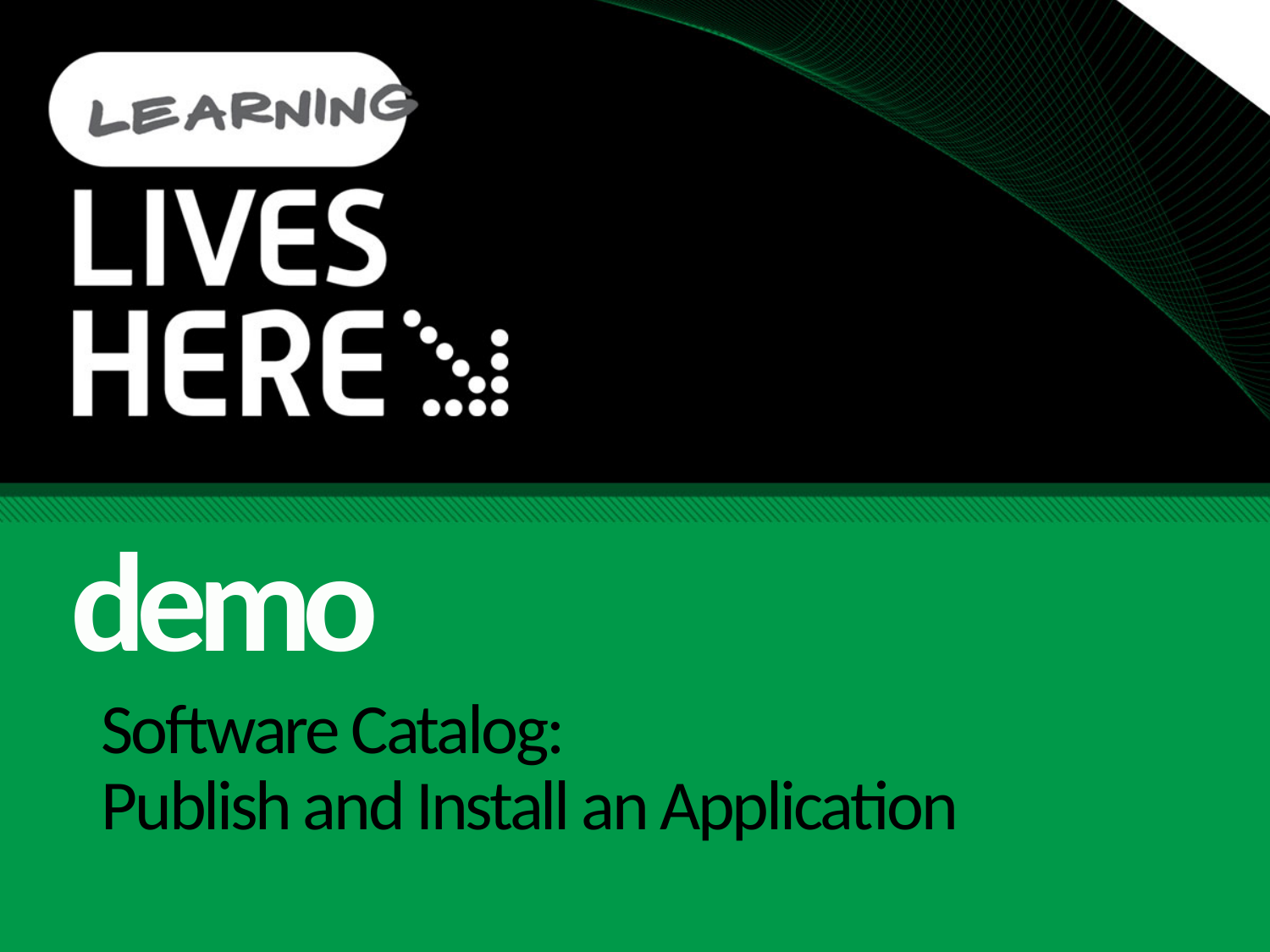

demo
# Software Catalog: Publish and Install an Application